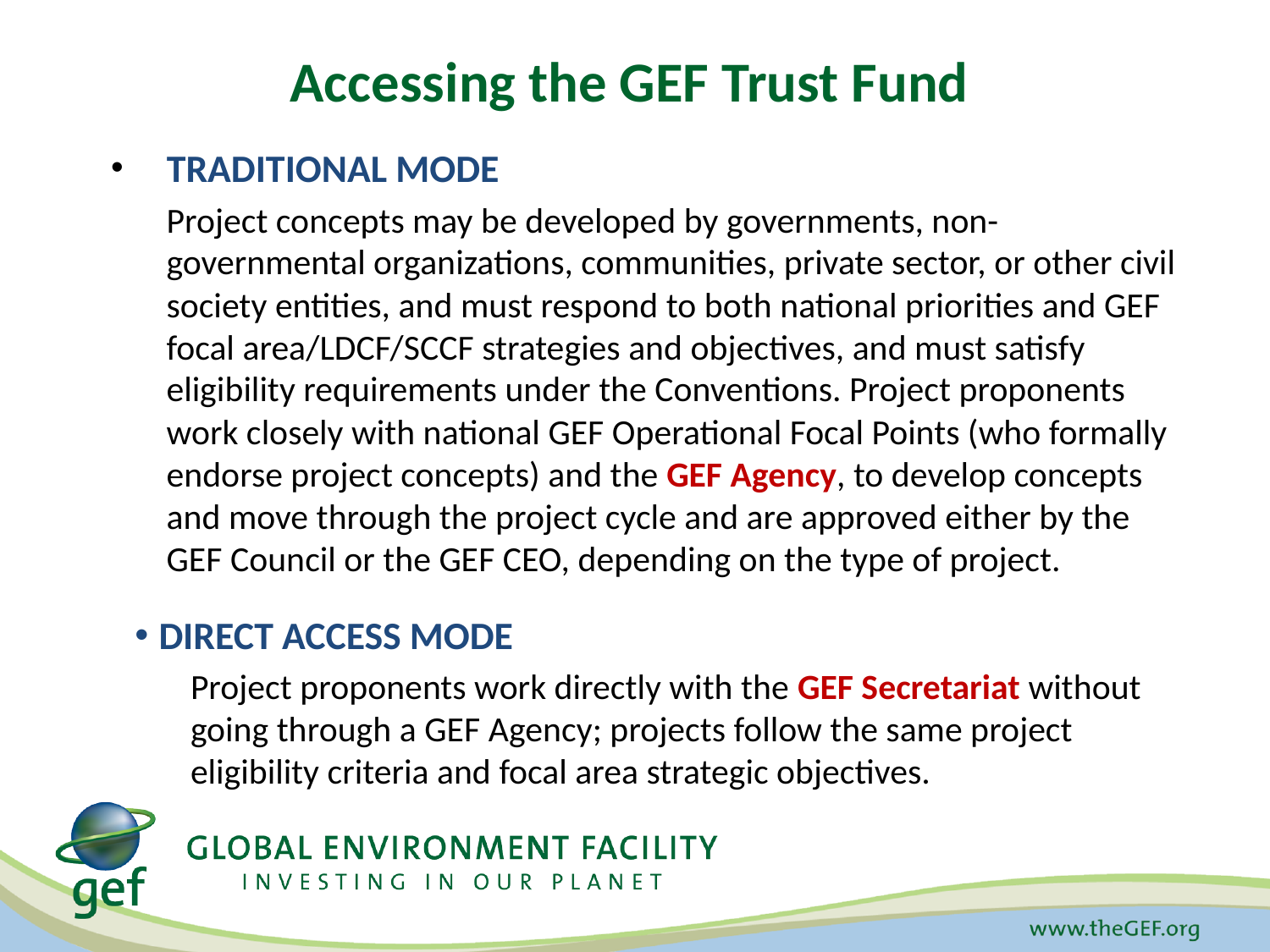

# Accessing the GEF Trust Fund
 Traditional Mode
Project concepts may be developed by governments, non- governmental organizations, communities, private sector, or other civil society entities, and must respond to both national priorities and GEF focal area/LDCF/SCCF strategies and objectives, and must satisfy eligibility requirements under the Conventions. Project proponents work closely with national GEF Operational Focal Points (who formally endorse project concepts) and the GEF Agency, to develop concepts and move through the project cycle and are approved either by the GEF Council or the GEF CEO, depending on the type of project.

Direct Access Mode
Project proponents work directly with the GEF Secretariat without going through a GEF Agency; projects follow the same project eligibility criteria and focal area strategic objectives.